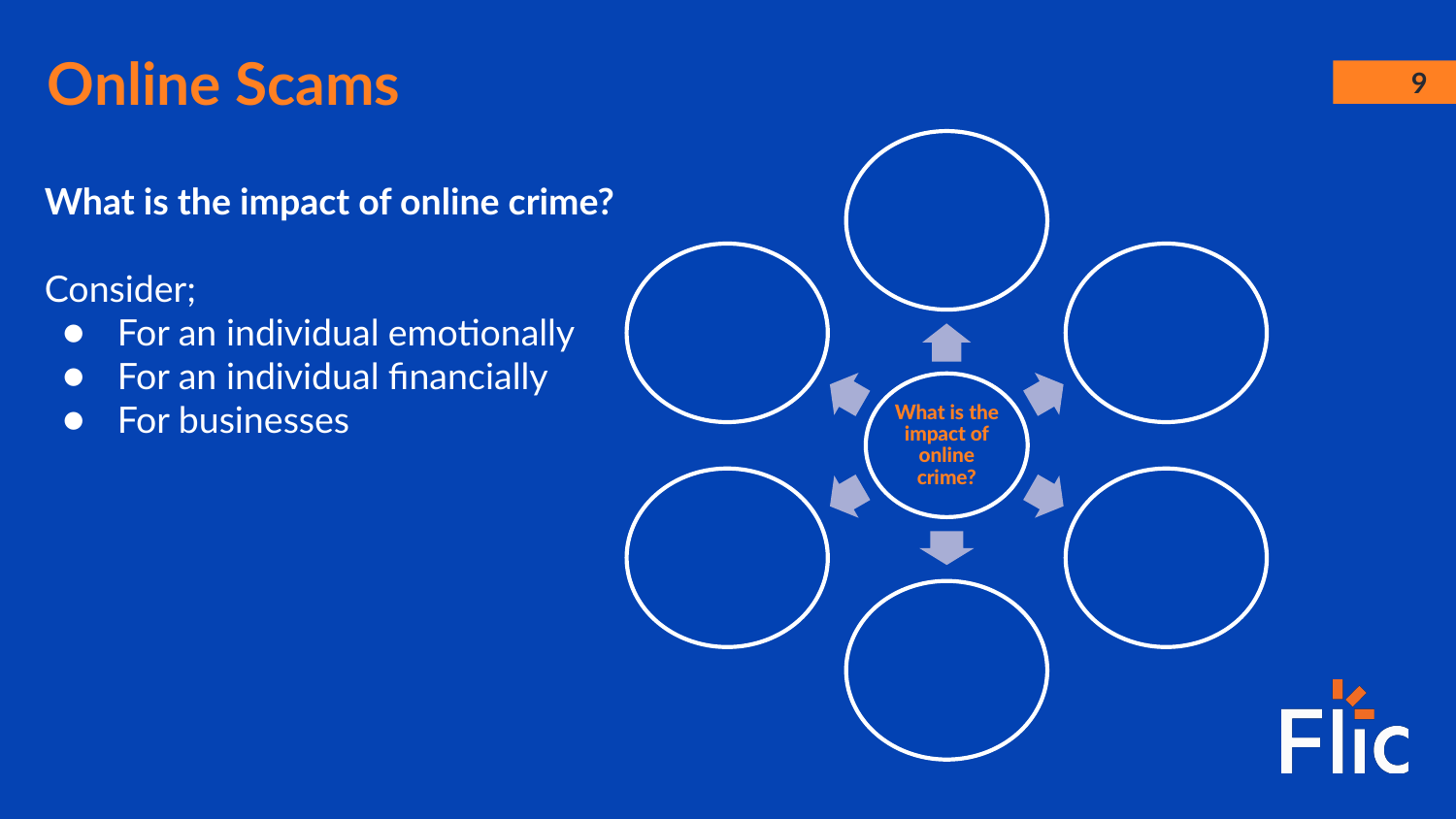

Online Scams
9

What is the impact of online crime?

What is the impact of online crime?

Consider;
For an individual emotionally
For an individual financially
For businesses